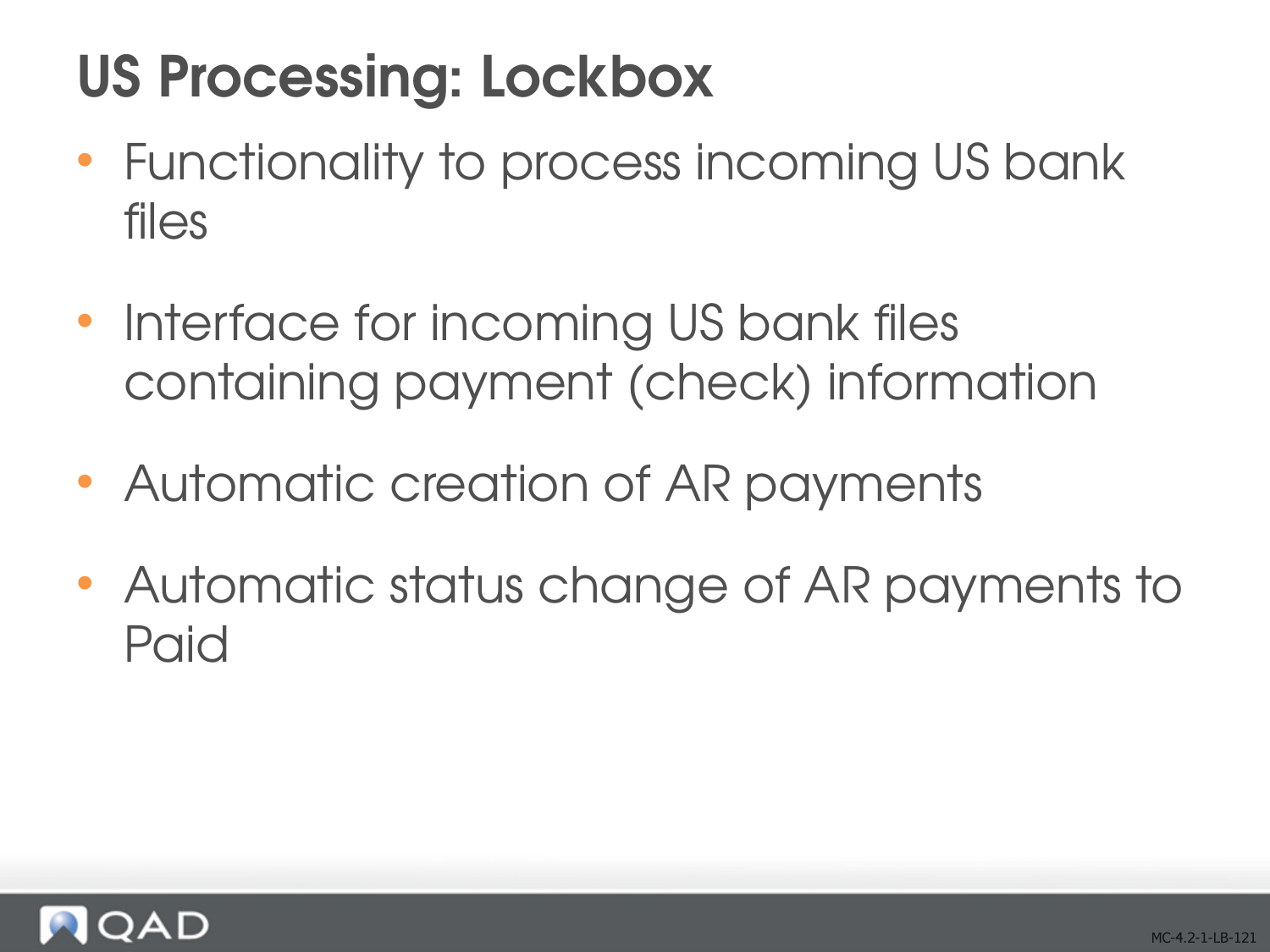

# US Processing: Lockbox
Functionality to process incoming US bank files
Interface for incoming US bank files containing payment (check) information
Automatic creation of AR payments
Automatic status change of AR payments to Paid
MC-4.2-1-LB-121